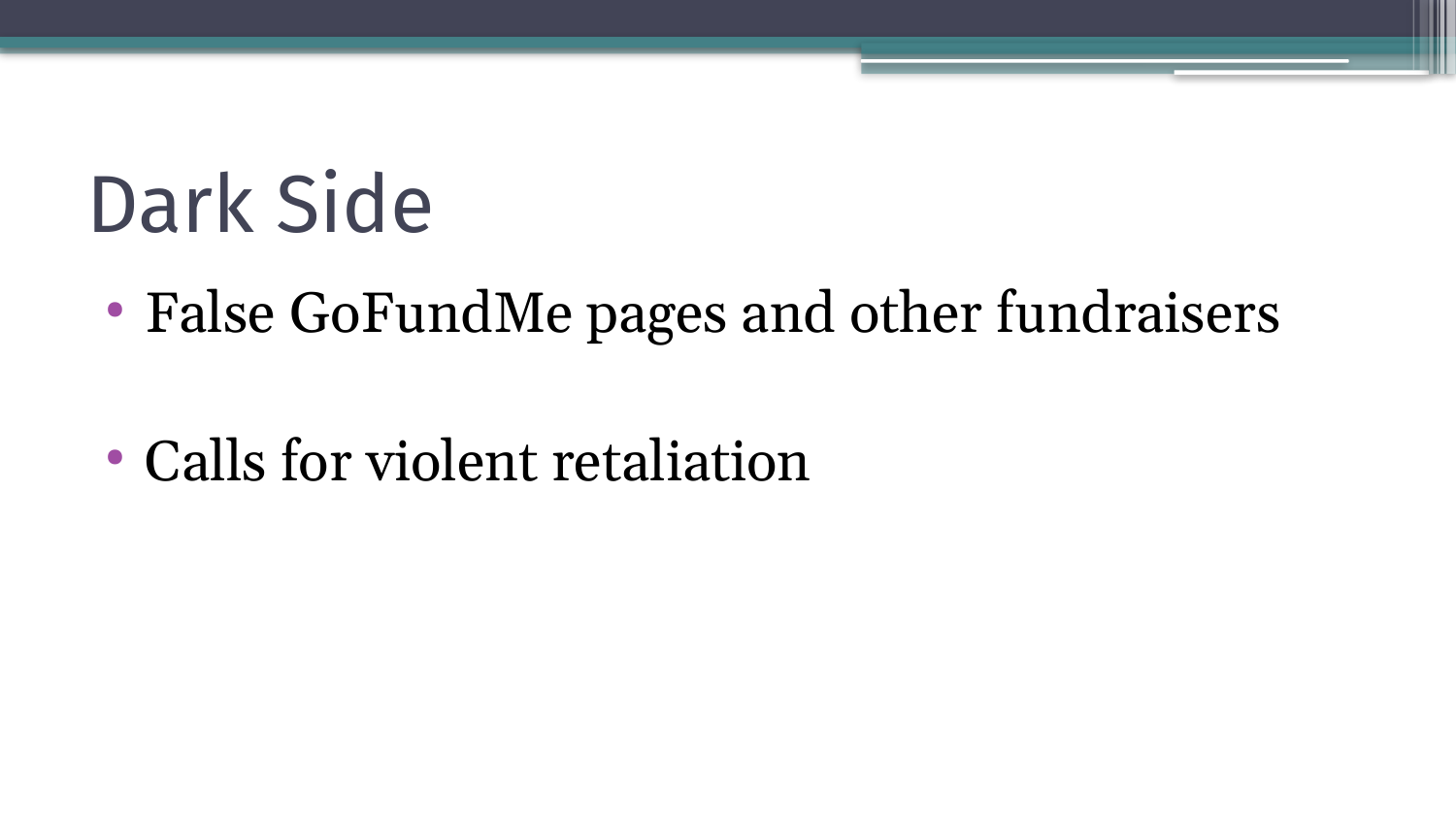

# Dark Side
False GoFundMe pages and other fundraisers

Calls for violent retaliation